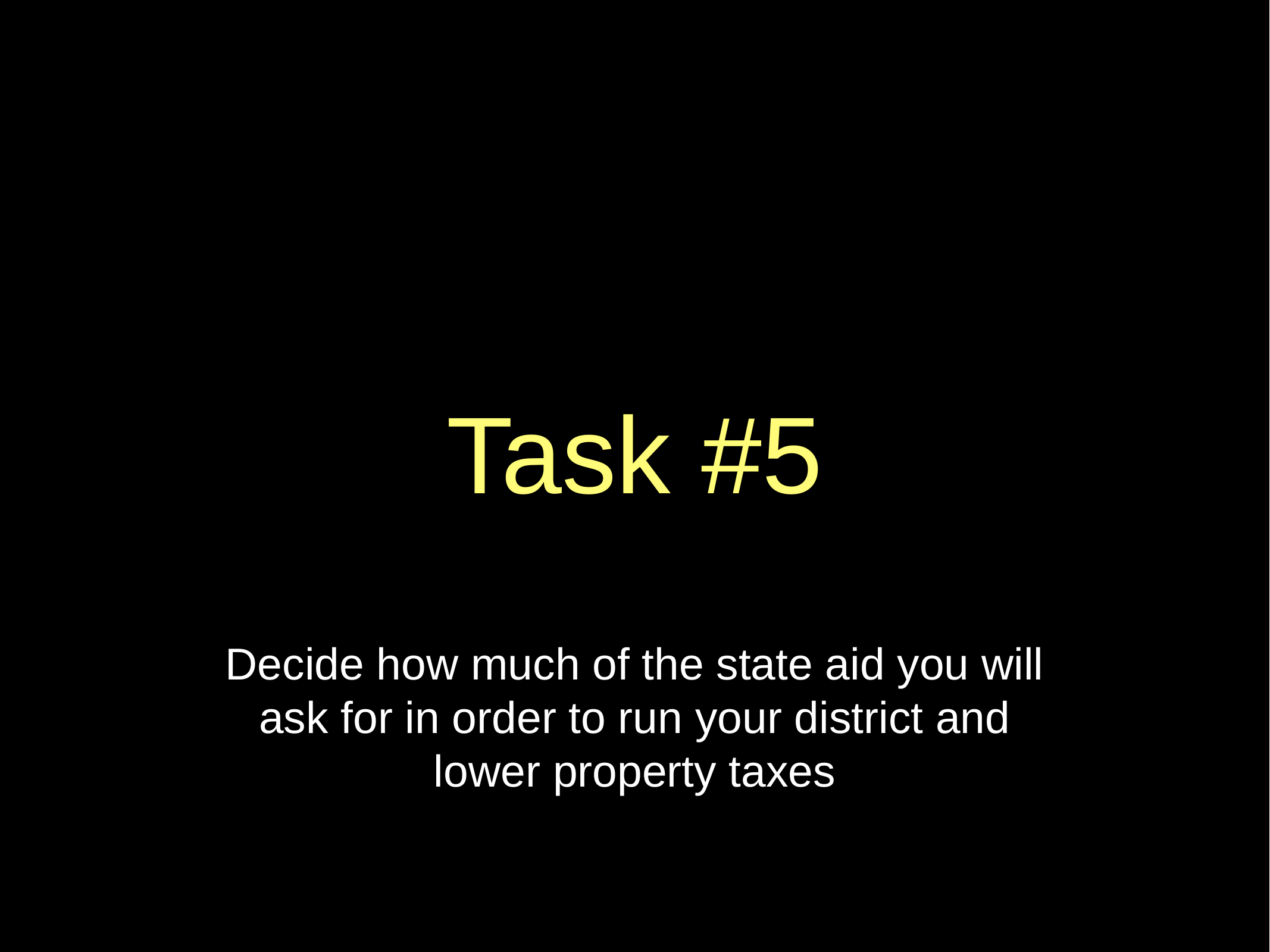

Task #5
Decide how much of the state aid you will ask for in order to run your district and lower property taxes